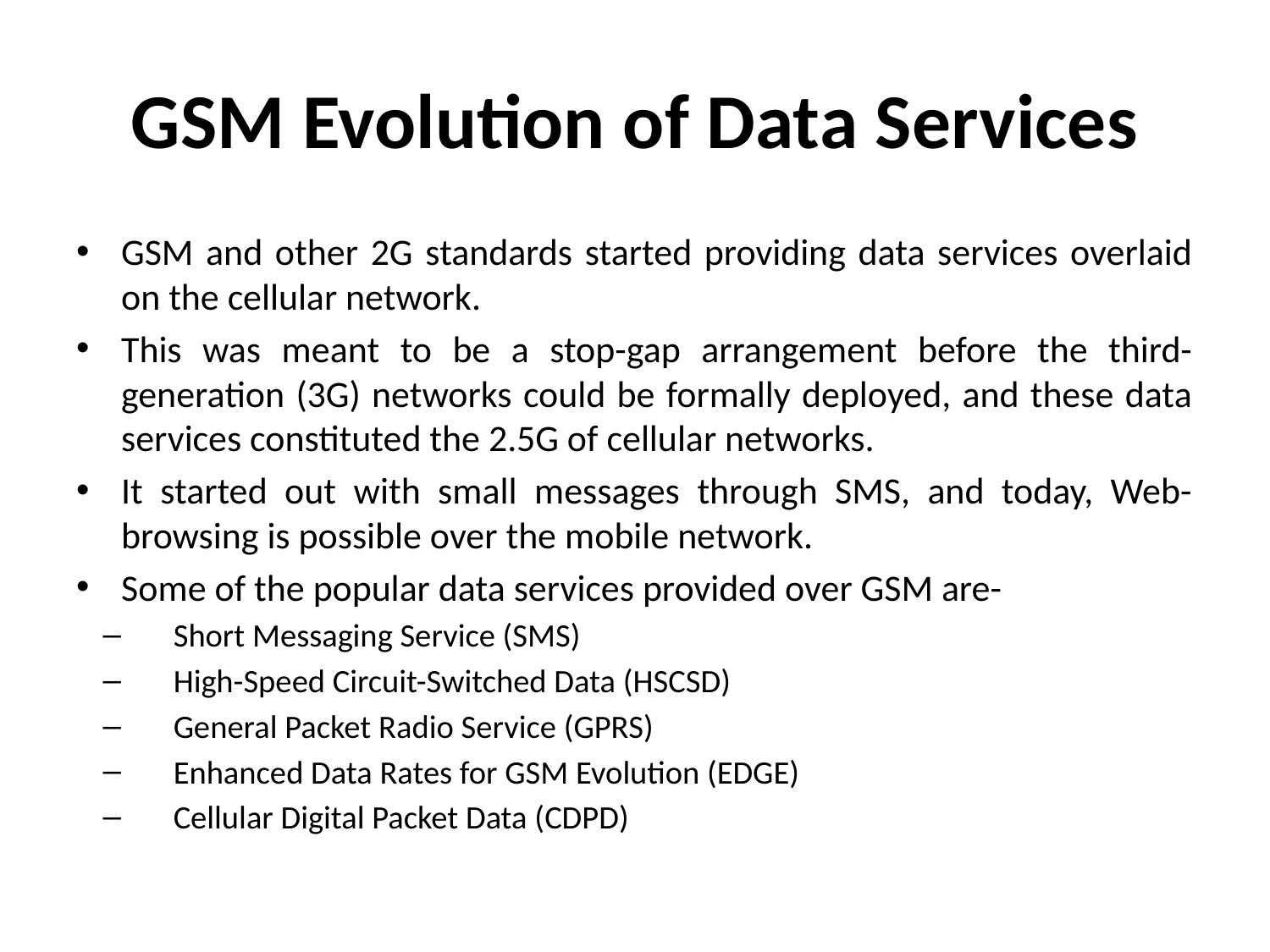

# GSM Evolution of Data Services
GSM and other 2G standards started providing data services overlaid on the cellular network.
This was meant to be a stop-gap arrangement before the third-generation (3G) networks could be formally deployed, and these data services constituted the 2.5G of cellular networks.
It started out with small messages through SMS, and today, Web-browsing is possible over the mobile network.
Some of the popular data services provided over GSM are-
Short Messaging Service (SMS)
High-Speed Circuit-Switched Data (HSCSD)
General Packet Radio Service (GPRS)
Enhanced Data Rates for GSM Evolution (EDGE)
Cellular Digital Packet Data (CDPD)